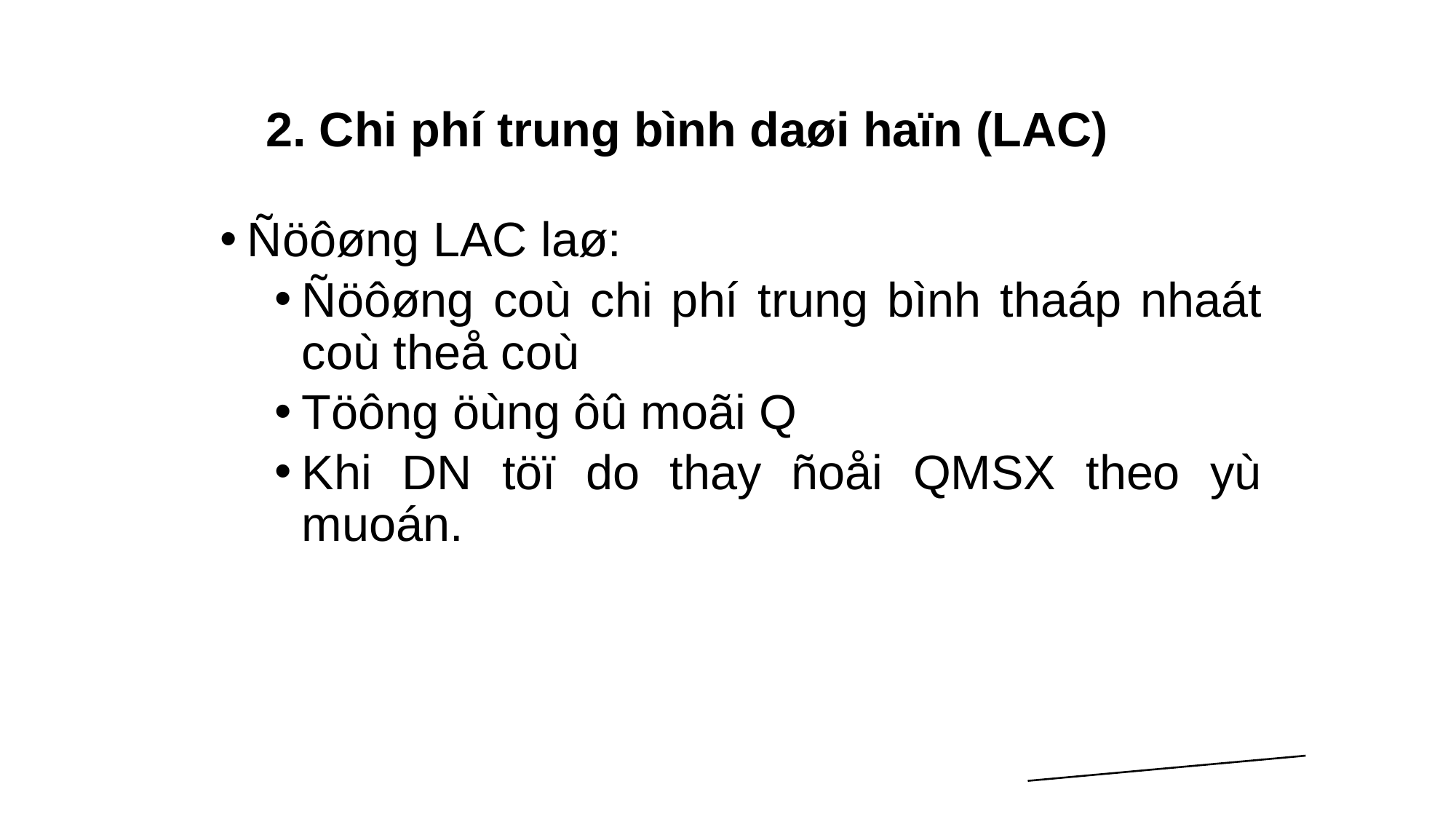

# 2. Chi phí trung bình daøi haïn (LAC)
Ñöôøng LAC laø:
Ñöôøng coù chi phí trung bình thaáp nhaát coù theå coù
Töông öùng ôû moãi Q
Khi DN töï do thay ñoåi QMSX theo yù muoán.